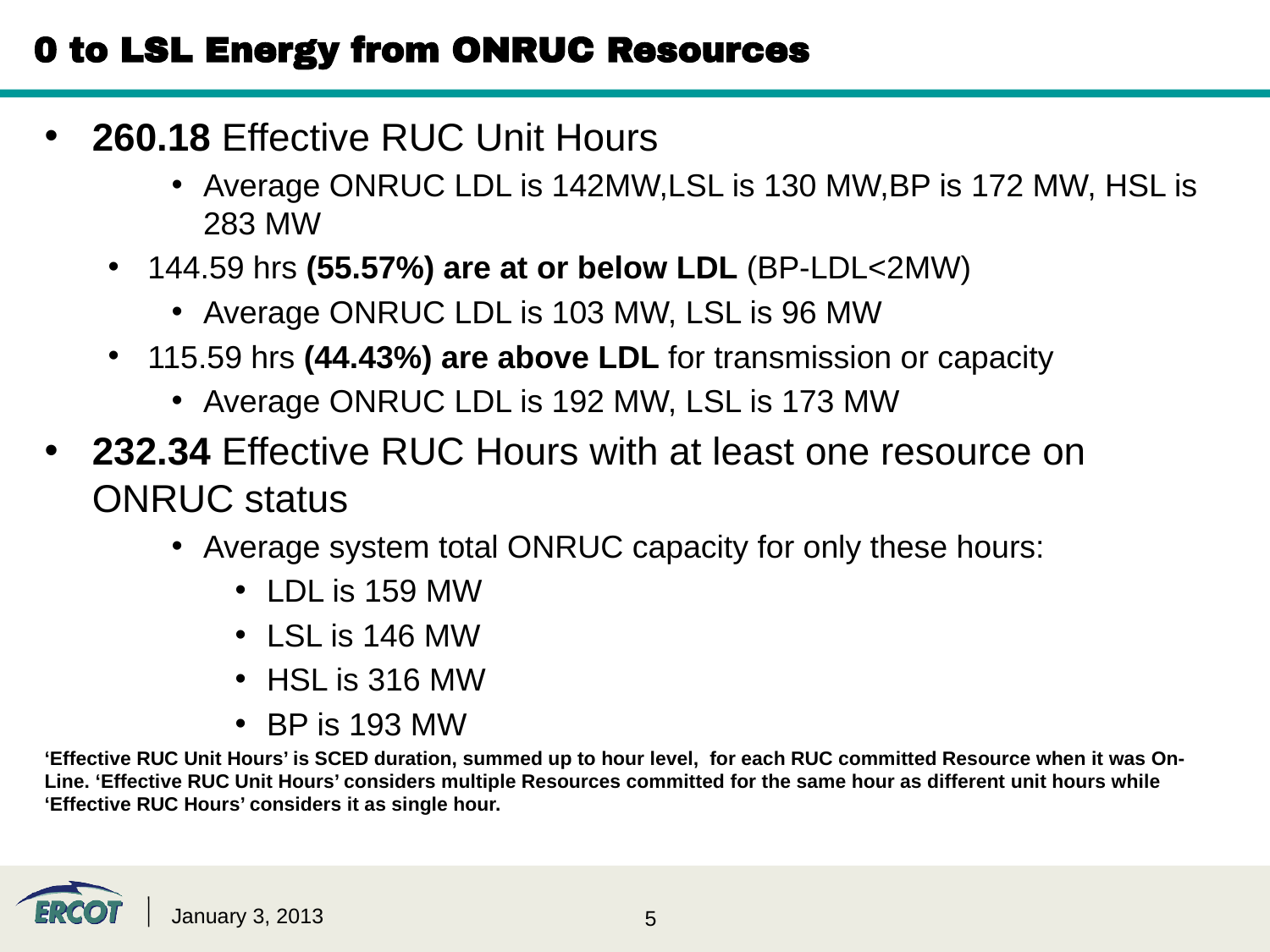

# 0 to LSL Energy from ONRUC Resources
260.18 Effective RUC Unit Hours
Average ONRUC LDL is 142MW,LSL is 130 MW,BP is 172 MW, HSL is 283 MW
144.59 hrs (55.57%) are at or below LDL (BP-LDL<2MW)
Average ONRUC LDL is 103 MW, LSL is 96 MW
115.59 hrs (44.43%) are above LDL for transmission or capacity
Average ONRUC LDL is 192 MW, LSL is 173 MW
232.34 Effective RUC Hours with at least one resource on ONRUC status
Average system total ONRUC capacity for only these hours:
LDL is 159 MW
LSL is 146 MW
HSL is 316 MW
BP is 193 MW
‘Effective RUC Unit Hours’ is SCED duration, summed up to hour level,  for each RUC committed Resource when it was On-Line. ‘Effective RUC Unit Hours’ considers multiple Resources committed for the same hour as different unit hours while ‘Effective RUC Hours’ considers it as single hour.

January 3, 2013